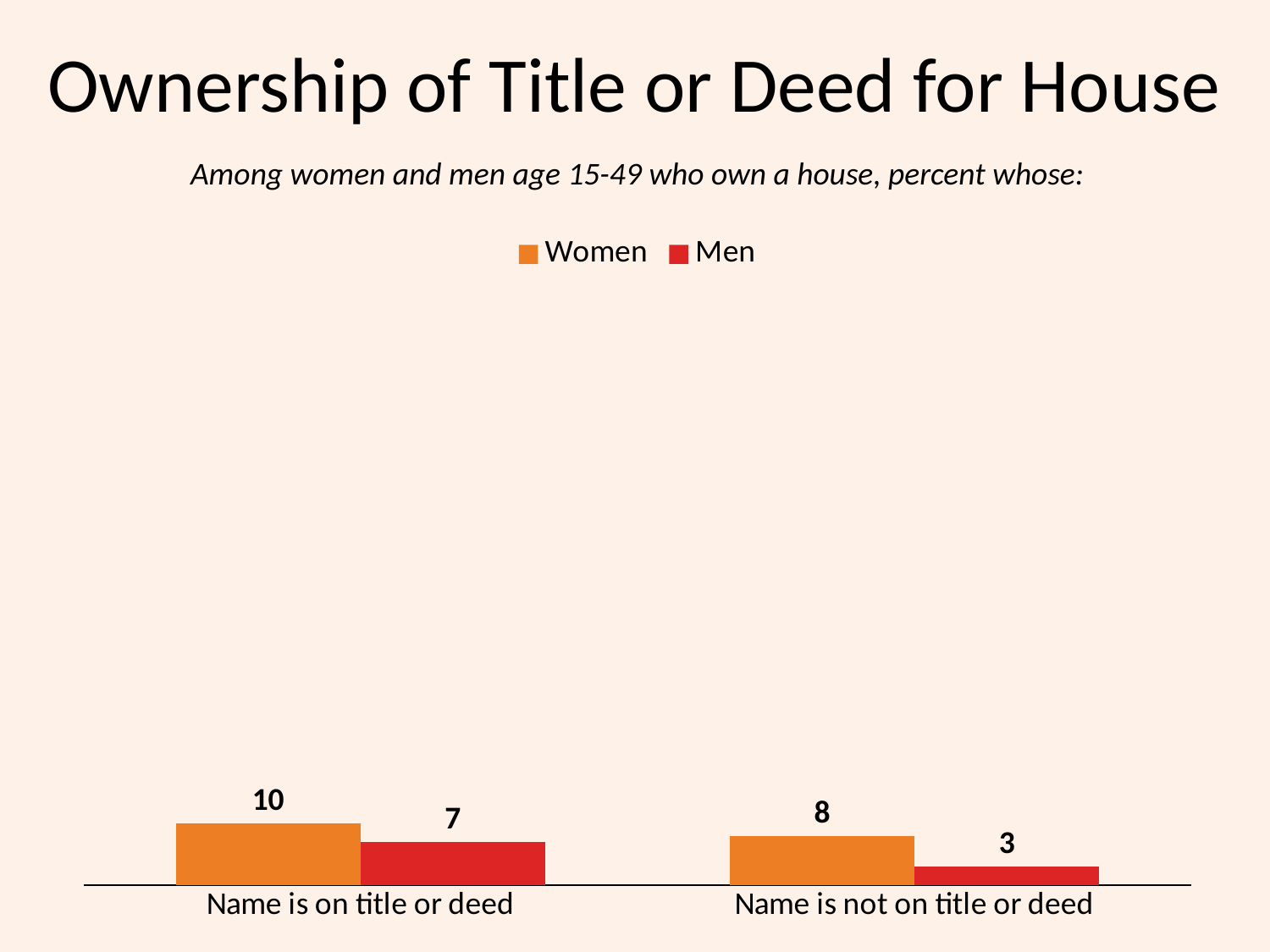

# Ownership of Title or Deed for House
Among women and men age 15-49 who own a house, percent whose:

### Chart

| Category | Women | Men |
|---|---|---|
| Name is on title or deed | 10.0 | 7.0 |
| Name is not on title or deed | 8.0 | 3.0 |